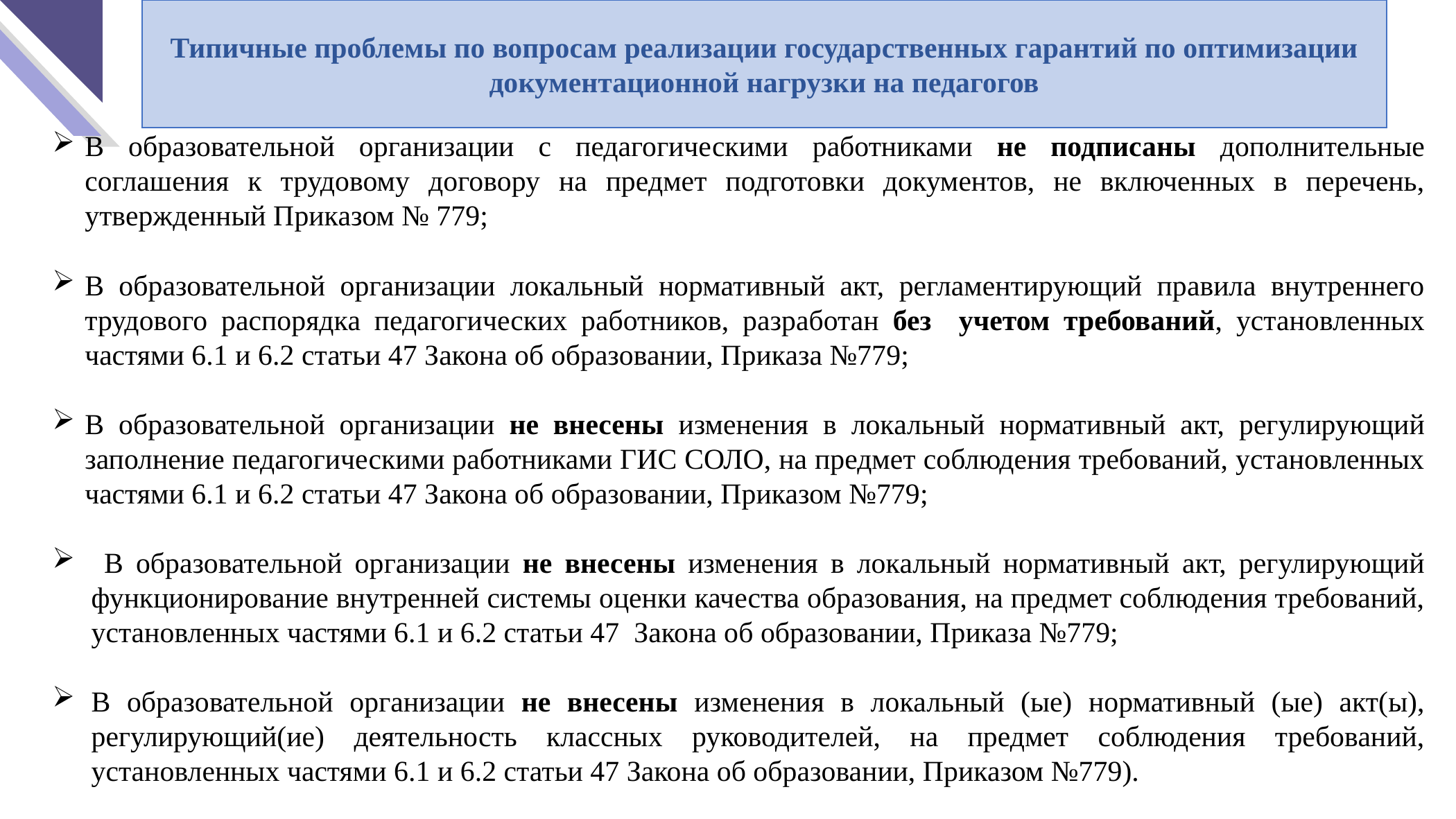

Типичные проблемы по вопросам реализации государственных гарантий по оптимизации документационной нагрузки на педагогов

В образовательной организации с педагогическими работниками не подписаны дополнительные соглашения к трудовому договору на предмет подготовки документов, не включенных в перечень, утвержденный Приказом № 779;

В образовательной организации локальный нормативный акт, регламентирующий правила внутреннего трудового распорядка педагогических работников, разработан без  учетом требований, установленных частями 6.1 и 6.2 статьи 47 Закона об образовании, Приказа №779;

В образовательной организации не внесены изменения в локальный нормативный акт, регулирующий заполнение педагогическими работниками ГИС СОЛО, на предмет соблюдения требований, установленных частями 6.1 и 6.2 статьи 47 Закона об образовании, Приказом №779;

 В образовательной организации не внесены изменения в локальный нормативный акт, регулирующий функционирование внутренней системы оценки качества образования, на предмет соблюдения требований, установленных частями 6.1 и 6.2 статьи 47  Закона об образовании, Приказа №779;

В образовательной организации не внесены изменения в локальный (ые) нормативный (ые) акт(ы), регулирующий(ие) деятельность классных руководителей, на предмет соблюдения требований, установленных частями 6.1 и 6.2 статьи 47 Закона об образовании, Приказом №779).